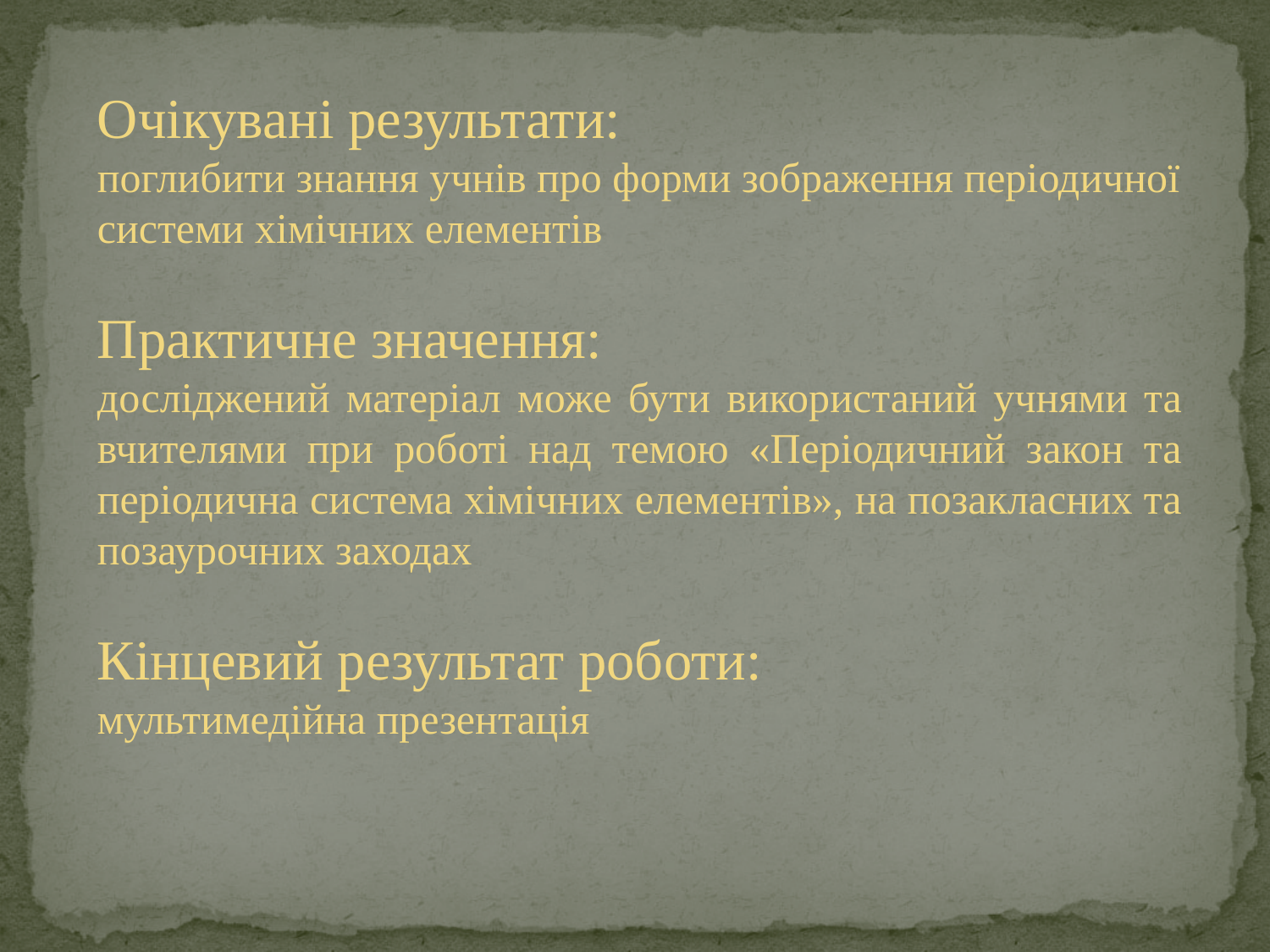

Очікувані результати:
поглибити знання учнів про форми зображення періодичної системи хімічних елементів

Практичне значення:
досліджений матеріал може бути використаний учнями та вчителями при роботі над темою «Періодичний закон та періодична система хімічних елементів», на позакласних та позаурочних заходах

Кінцевий результат роботи:
мультимедійна презентація